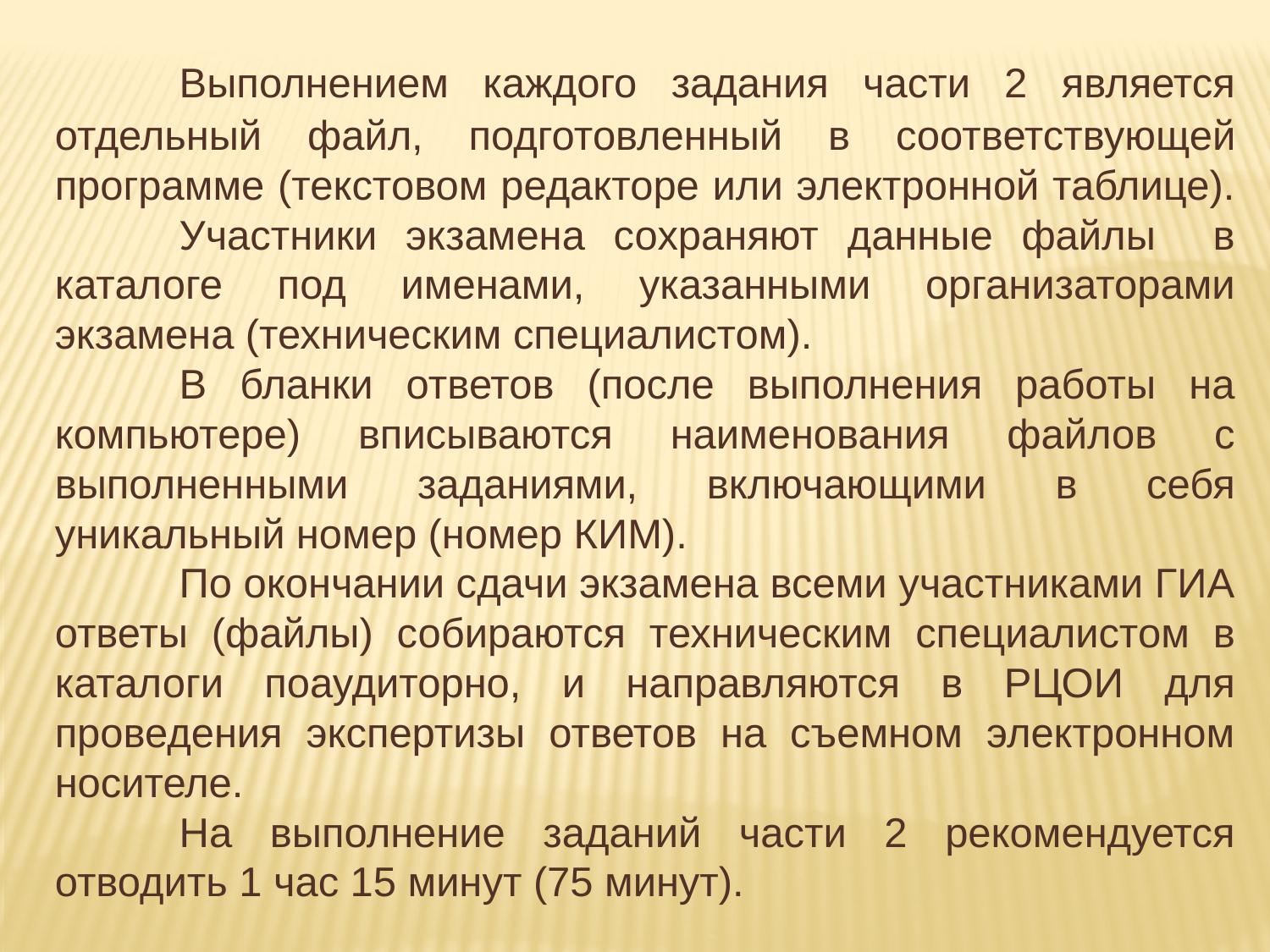

Выполнением каждого задания части 2 является отдельный файл, подготовленный в соответствующей программе (текстовом редакторе или электронной таблице).
	Участники экзамена сохраняют данные файлы  в каталоге под именами, указанными организаторами экзамена (техническим специалистом).
	В бланки ответов (после выполнения работы на компьютере) вписываются наименования файлов с выполненными заданиями, включающими в себя уникальный номер (номер КИМ).
	По окончании сдачи экзамена всеми участниками ГИА ответы (файлы) собираются техническим специалистом в каталоги поаудиторно, и направляются в РЦОИ для проведения экспертизы ответов на съемном электронном носителе.
	На выполнение заданий части 2 рекомендуется отводить 1 час 15 минут (75 минут).